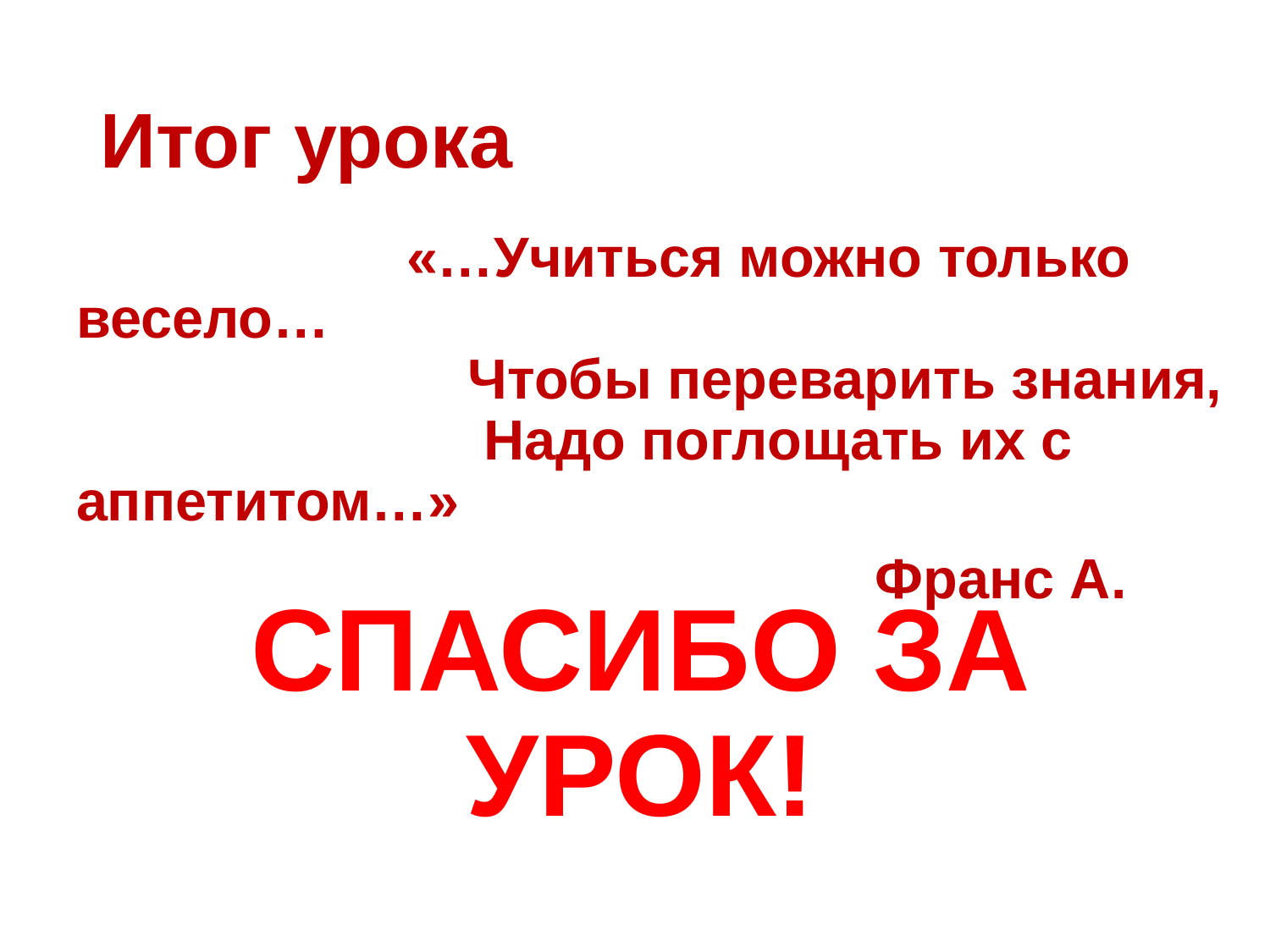

# Итог урока
                        «…Учиться можно только весело…
                         Чтобы переварить знания,
                          Надо поглощать их с аппетитом…»
                                                   Франс А.

СПАСИБО ЗА УРОК!